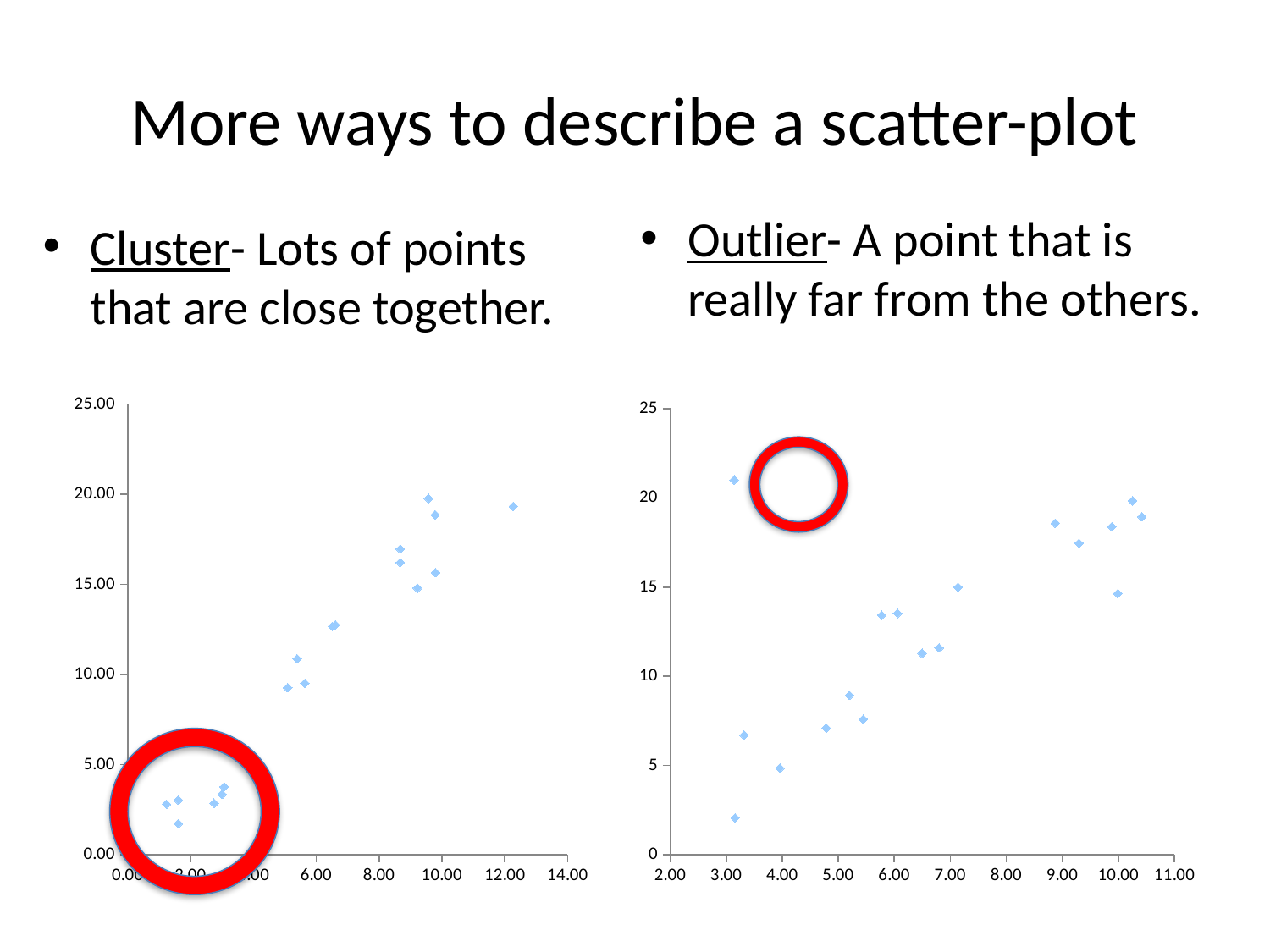

# More ways to describe a scatter-plot
Outlier- A point that is really far from the others.

Cluster- Lots of points that are close together.

### Chart

| Category | Y |
|---|---|

### Chart

| Category | Y |
|---|---|